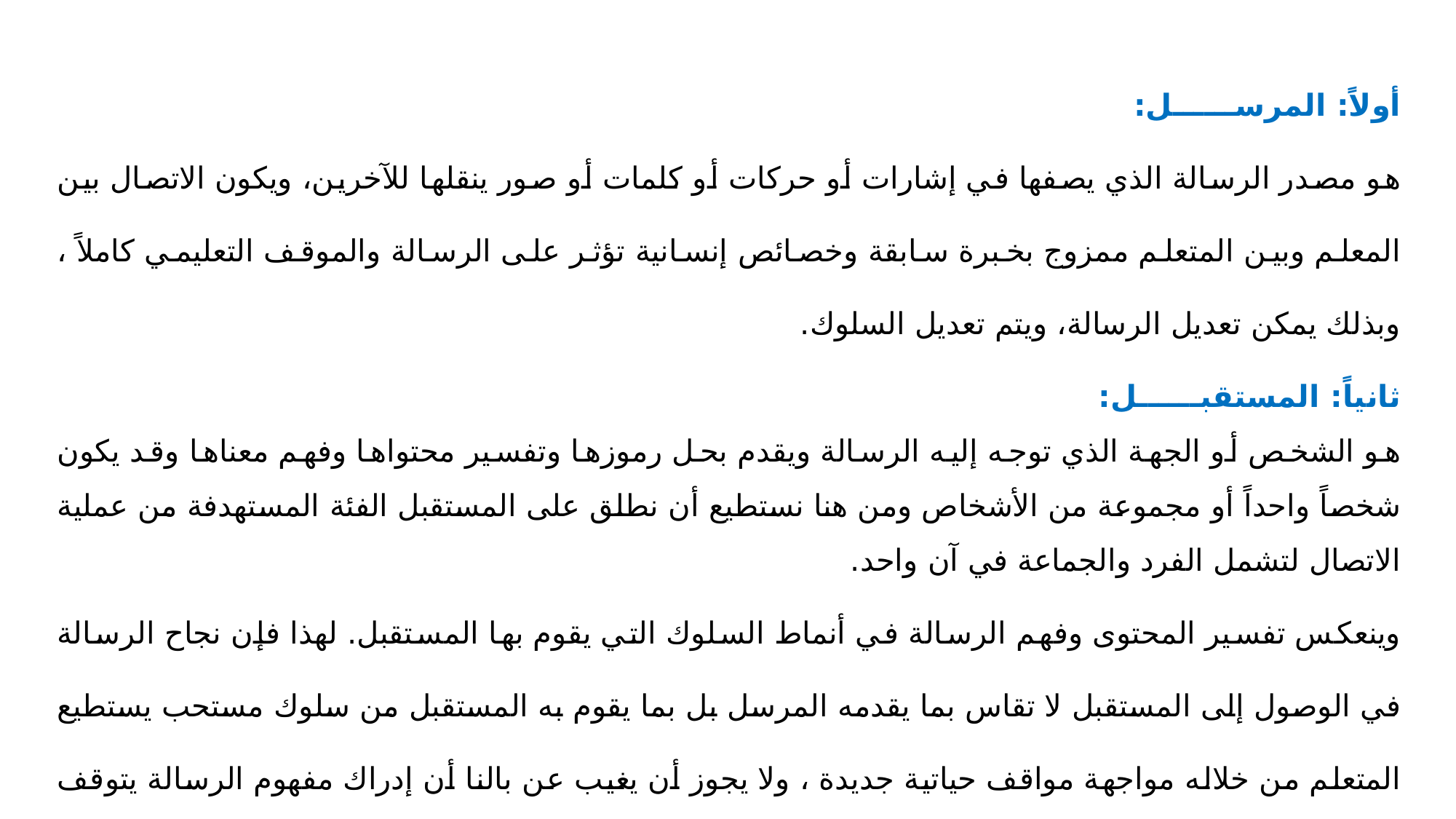

أولاً: المرســــــل:
هو مصدر الرسالة الذي يصفها في إشارات أو حركات أو كلمات أو صور ينقلها للآخرين، ويكون الاتصال بين المعلم وبين المتعلم ممزوج بخبرة سابقة وخصائص إنسانية تؤثر على الرسالة والموقف التعليمي كاملاً ، وبذلك يمكن تعديل الرسالة، ويتم تعديل السلوك.
ثانياً: المستقبــــــل:
هو الشخص أو الجهة الذي توجه إليه الرسالة ويقدم بحل رموزها وتفسير محتواها وفهم معناها وقد يكون شخصاً واحداً أو مجموعة من الأشخاص ومن هنا نستطيع أن نطلق على المستقبل الفئة المستهدفة من عملية الاتصال لتشمل الفرد والجماعة في آن واحد.
وينعكس تفسير المحتوى وفهم الرسالة في أنماط السلوك التي يقوم بها المستقبل. لهذا فإن نجاح الرسالة في الوصول إلى المستقبل لا تقاس بما يقدمه المرسل بل بما يقوم به المستقبل من سلوك مستحب يستطيع المتعلم من خلاله مواجهة مواقف حياتية جديدة ، ولا يجوز أن يغيب عن بالنا أن إدراك مفهوم الرسالة يتوقف على الخبرات الجديدة للمستقبل، وقدرته على رؤية العلاقات بين الجديد والقديم ثم حالته النفسية والاجتماعية ، وبذلك لا تصبح مهمة المرسل التلقين والإلقاء، وإنما مهمته تهيئة مجالات الخبرة للمستقبل وإعداد الظروف التي تسمح بالتعلم حتى يتم اكتساب الخبرة وتعديل أنماط السلوك.